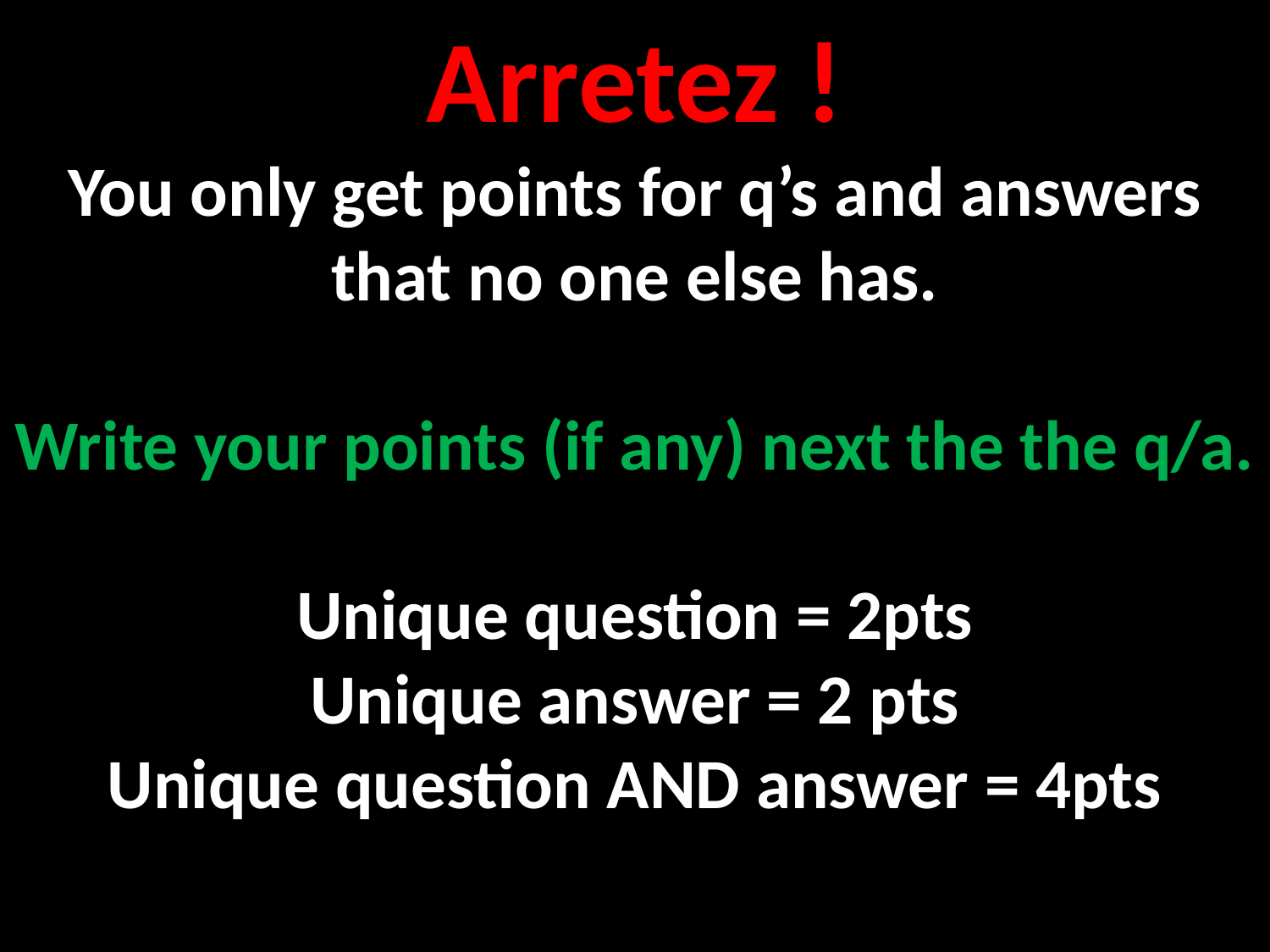

Arretez !
You only get points for q’s and answers that no one else has.

Write your points (if any) next the the q/a.

Unique question = 2pts
Unique answer = 2 pts
Unique question AND answer = 4pts